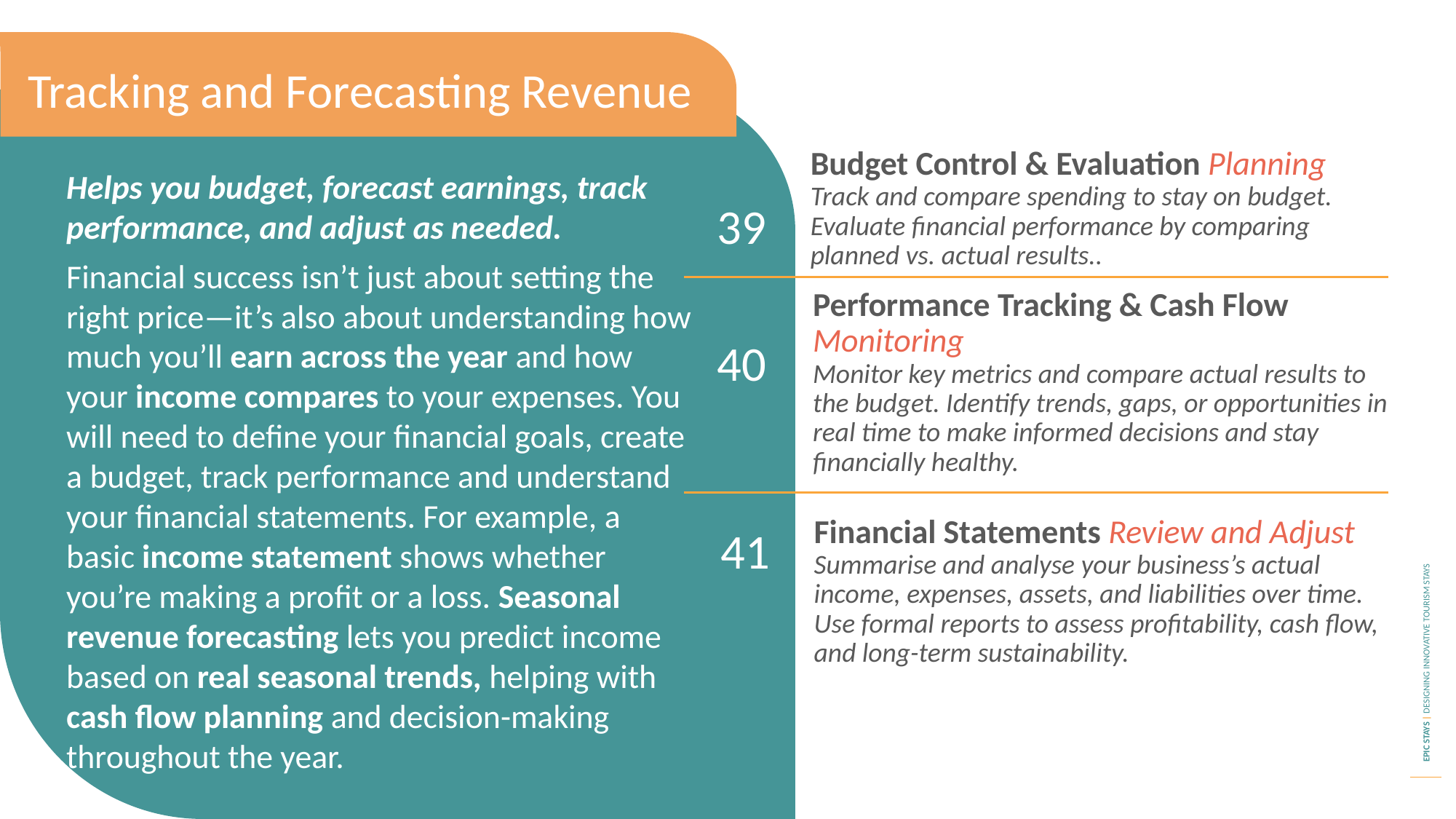

Tracking and Forecasting Revenue
Helps you budget, forecast earnings, track performance, and adjust as needed.
Financial success isn’t just about setting the right price—it’s also about understanding how much you’ll earn across the year and how your income compares to your expenses. You will need to define your financial goals, create a budget, track performance and understand your financial statements. For example, a basic income statement shows whether you’re making a profit or a loss. Seasonal revenue forecasting lets you predict income based on real seasonal trends, helping with cash flow planning and decision-making throughout the year.
Budget Control & Evaluation Planning
Track and compare spending to stay on budget. Evaluate financial performance by comparing planned vs. actual results..

39
40
Performance Tracking & Cash Flow Monitoring
Monitor key metrics and compare actual results to the budget. Identify trends, gaps, or opportunities in real time to make informed decisions and stay financially healthy.
41
Financial Statements Review and Adjust
Summarise and analyse your business’s actual income, expenses, assets, and liabilities over time. Use formal reports to assess profitability, cash flow, and long-term sustainability.